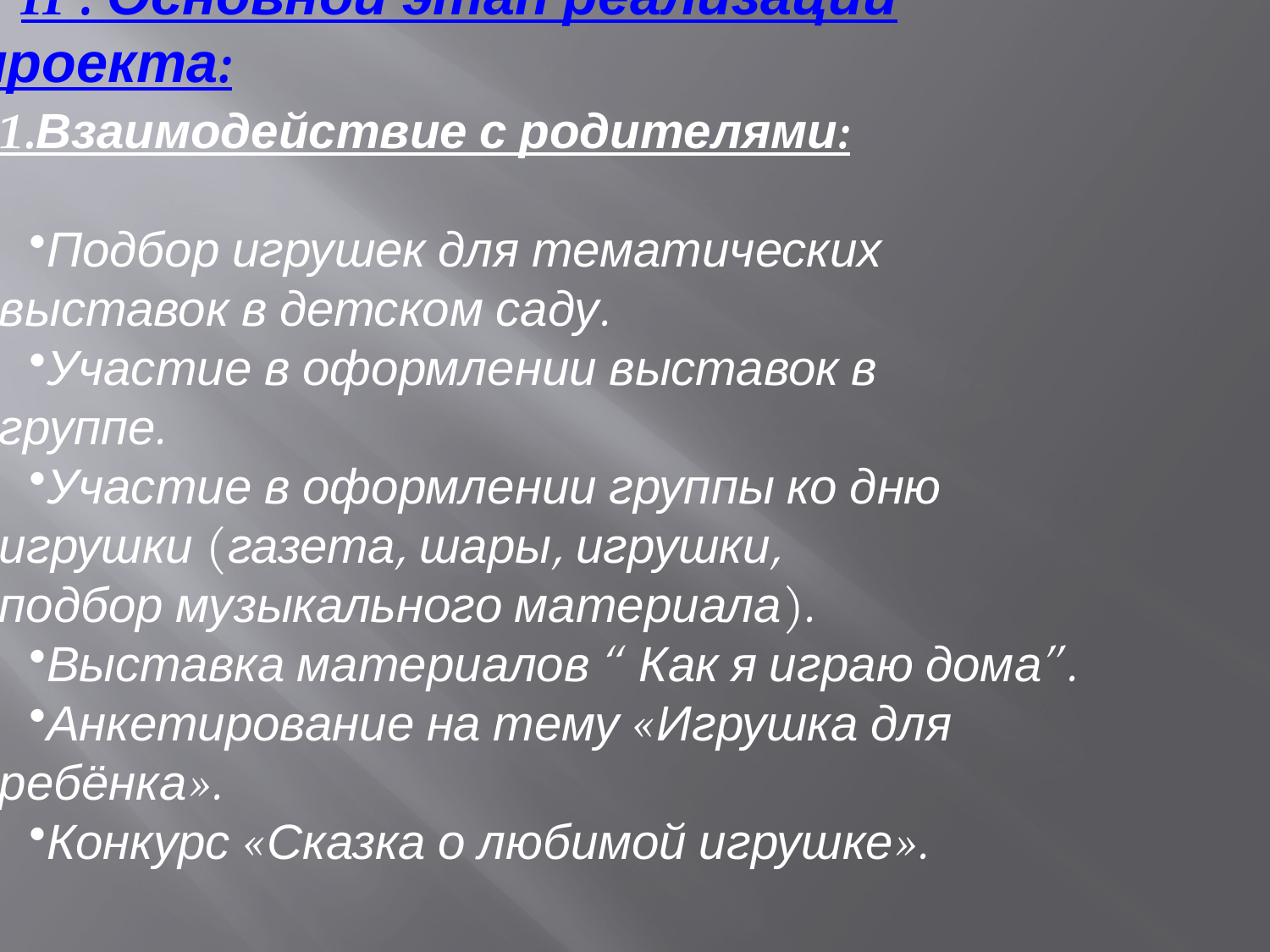

II . Основной этап реализации проекта:

1.Взаимодействие с родителями:

Подбор игрушек для тематических
выставок в детском саду.
Участие в оформлении выставок в
группе.
Участие в оформлении группы ко дню
игрушки (газета, шары, игрушки,
подбор музыкального материала).
Выставка материалов “ Как я играю дома”.
Анкетирование на тему «Игрушка для
ребёнка».
Конкурс «Сказка о любимой игрушке».